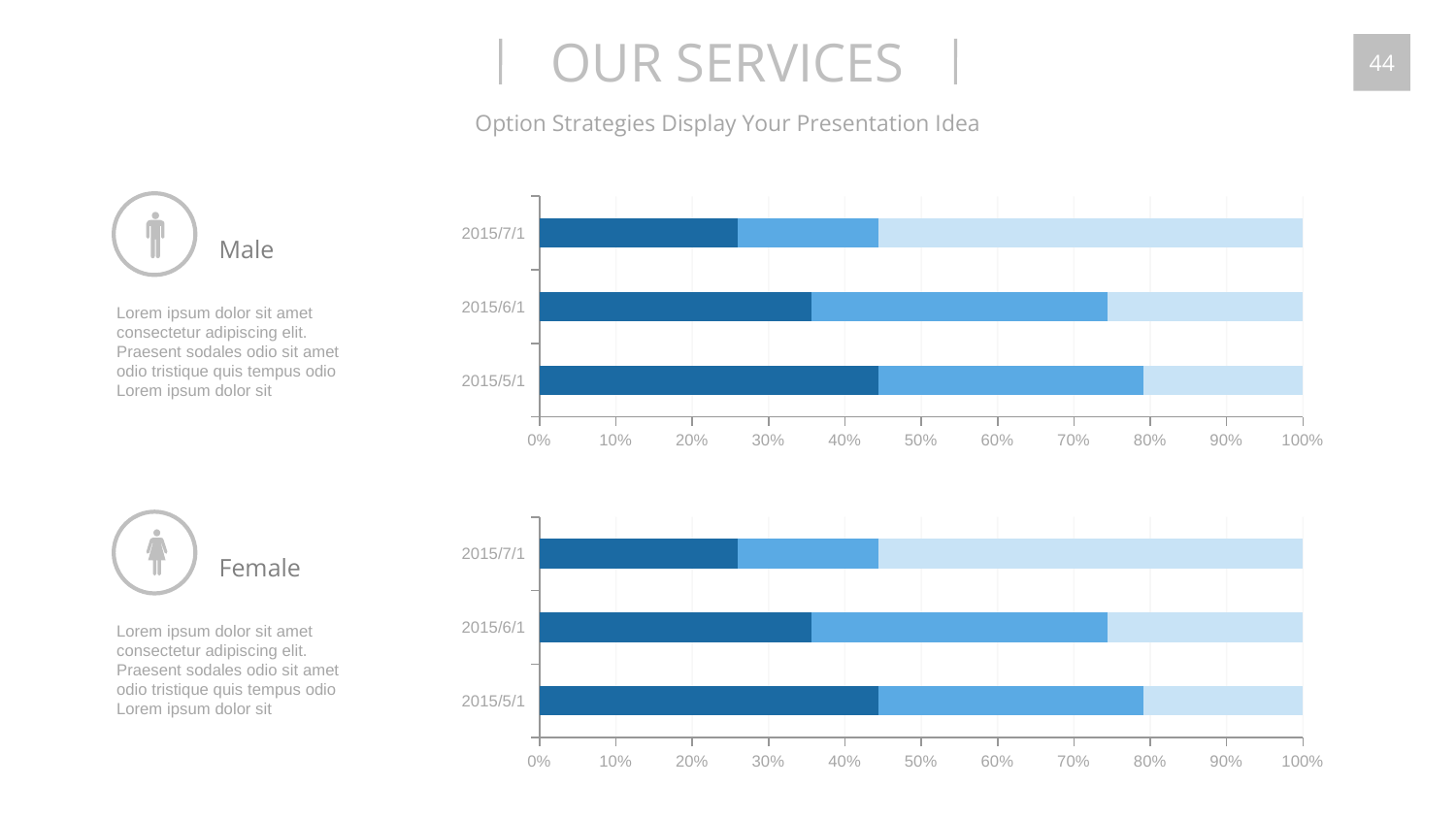

OUR SERVICES
44
Option Strategies Display Your Presentation Idea

### Chart

| Category | Series 1 | Series 12 | Series 13 |
|---|---|---|---|
| 42125 | 32.0 | 25.0 | 15.0 |
| 42156 | 32.0 | 35.0 | 23.0 |
| 42186 | 28.0 | 20.0 | 60.0 |

Male
Lorem ipsum dolor sit amet consectetur adipiscing elit. Praesent sodales odio sit amet odio tristique quis tempus odio Lorem ipsum dolor sit

Female
Lorem ipsum dolor sit amet consectetur adipiscing elit. Praesent sodales odio sit amet odio tristique quis tempus odio Lorem ipsum dolor sit

### Chart

| Category | Series 1 | Series 12 | Series 13 |
|---|---|---|---|
| 42125 | 32.0 | 25.0 | 15.0 |
| 42156 | 32.0 | 35.0 | 23.0 |
| 42186 | 28.0 | 20.0 | 60.0 |